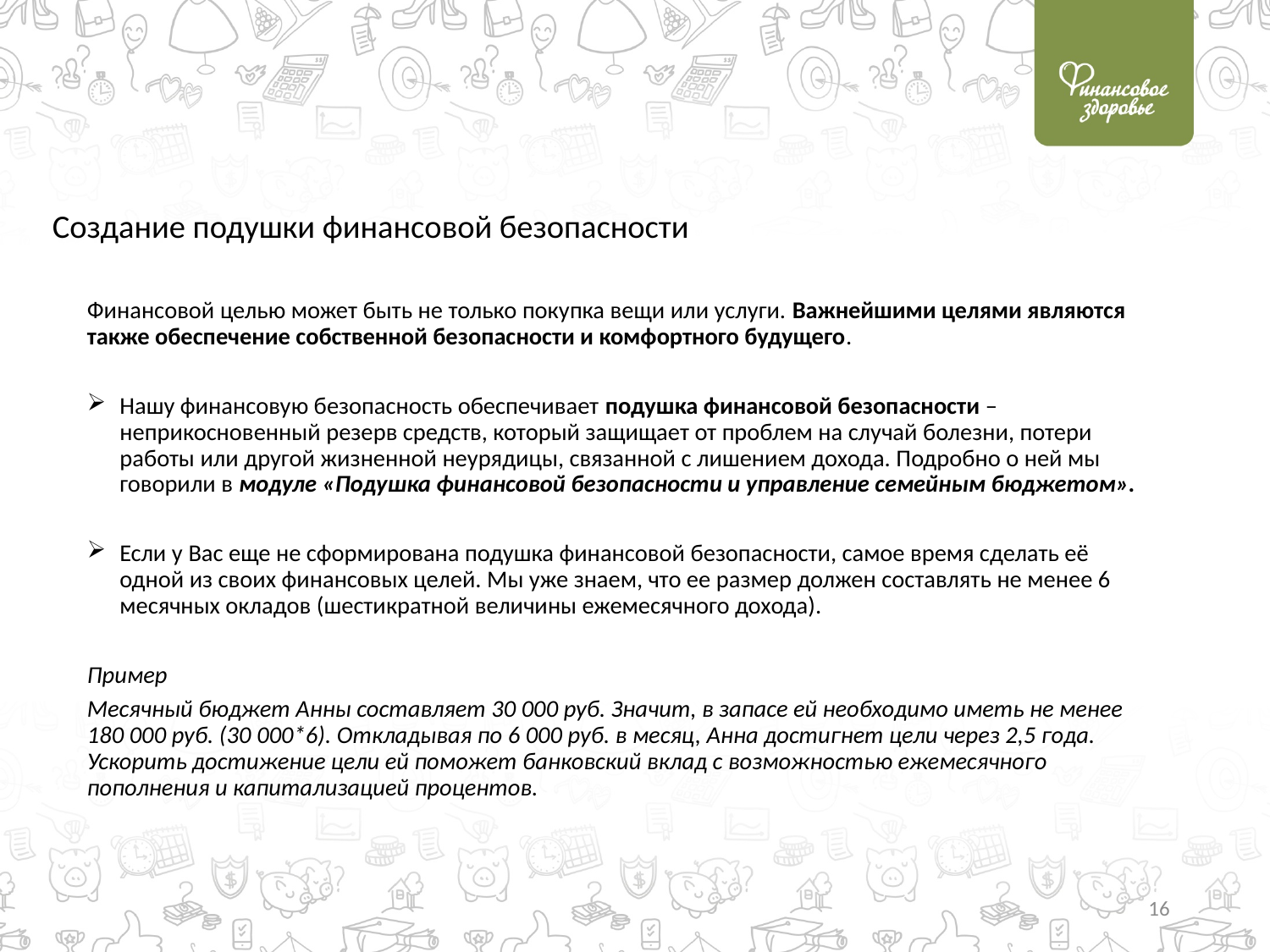

# Создание подушки финансовой безопасности
Финансовой целью может быть не только покупка вещи или услуги. Важнейшими целями являются также обеспечение собственной безопасности и комфортного будущего.

Нашу финансовую безопасность обеспечивает подушка финансовой безопасности – неприкосновенный резерв средств, который защищает от проблем на случай болезни, потери работы или другой жизненной неурядицы, связанной с лишением дохода. Подробно о ней мы говорили в модуле «Подушка финансовой безопасности и управление семейным бюджетом».

Если у Вас еще не сформирована подушка финансовой безопасности, самое время сделать её одной из своих финансовых целей. Мы уже знаем, что ее размер должен составлять не менее 6 месячных окладов (шестикратной величины ежемесячного дохода).

Пример
Месячный бюджет Анны составляет 30 000 руб. Значит, в запасе ей необходимо иметь не менее 180 000 руб. (30 000*6). Откладывая по 6 000 руб. в месяц, Анна достигнет цели через 2,5 года. Ускорить достижение цели ей поможет банковский вклад с возможностью ежемесячного пополнения и капитализацией процентов.

16